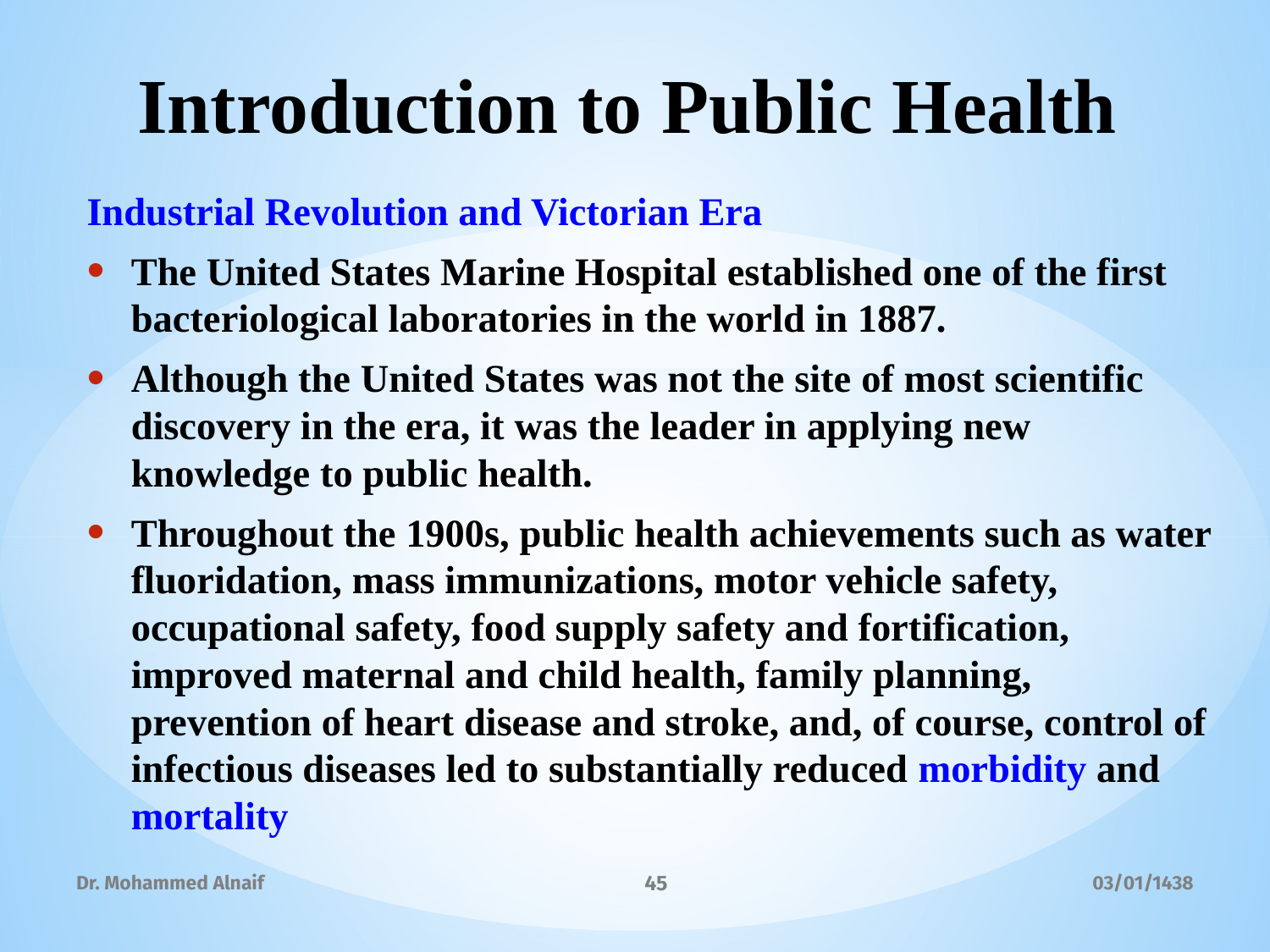

# Introduction to Public Health
Industrial Revolution and Victorian Era
The United States Marine Hospital established one of the first bacteriological laboratories in the world in 1887.
Although the United States was not the site of most scientific discovery in the era, it was the leader in applying new knowledge to public health.
Throughout the 1900s, public health achievements such as water fluoridation, mass immunizations, motor vehicle safety, occupational safety, food supply safety and fortification, improved maternal and child health, family planning, prevention of heart disease and stroke, and, of course, control of infectious diseases led to substantially reduced morbidity and mortality
Dr. Mohammed Alnaif
45
03/01/1438